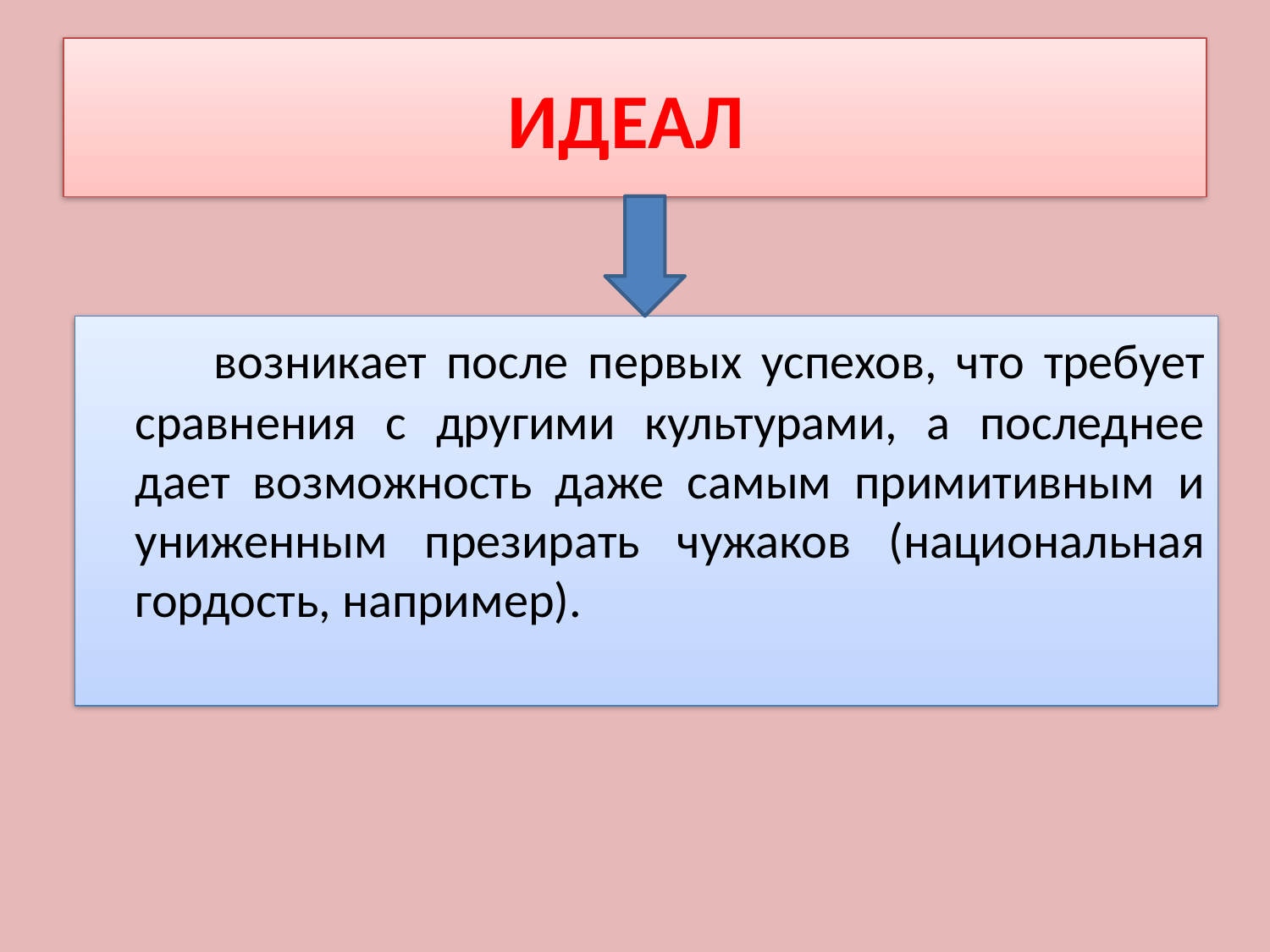

# ИДЕАЛ

      возникает после первых успехов, что требует сравнения с другими культурами, а последнее дает возможность даже самым примитивным и униженным презирать чужаков (национальная гордость, например).